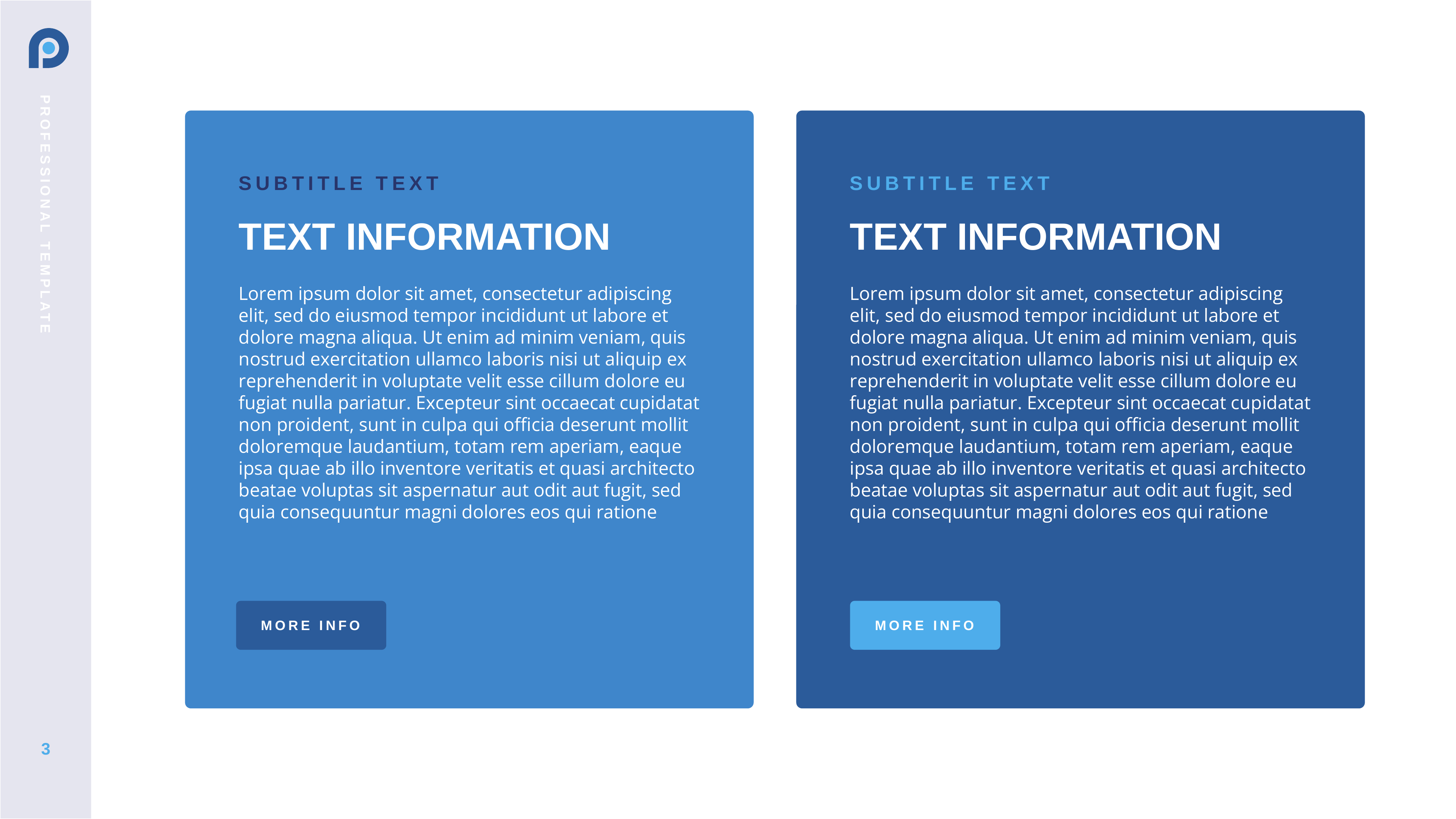

Subtitle text
Text Information
Lorem ipsum dolor sit amet, consectetur adipiscing elit, sed do eiusmod tempor incididunt ut labore et dolore magna aliqua. Ut enim ad minim veniam, quis nostrud exercitation ullamco laboris nisi ut aliquip ex reprehenderit in voluptate velit esse cillum dolore eu fugiat nulla pariatur. Excepteur sint occaecat cupidatat non proident, sunt in culpa qui officia deserunt mollit doloremque laudantium, totam rem aperiam, eaque ipsa quae ab illo inventore veritatis et quasi architecto beatae voluptas sit aspernatur aut odit aut fugit, sed quia consequuntur magni dolores eos qui ratione

More info

Subtitle text
Text Information
Lorem ipsum dolor sit amet, consectetur adipiscing elit, sed do eiusmod tempor incididunt ut labore et dolore magna aliqua. Ut enim ad minim veniam, quis nostrud exercitation ullamco laboris nisi ut aliquip ex reprehenderit in voluptate velit esse cillum dolore eu fugiat nulla pariatur. Excepteur sint occaecat cupidatat non proident, sunt in culpa qui officia deserunt mollit doloremque laudantium, totam rem aperiam, eaque ipsa quae ab illo inventore veritatis et quasi architecto beatae voluptas sit aspernatur aut odit aut fugit, sed quia consequuntur magni dolores eos qui ratione

More info
3